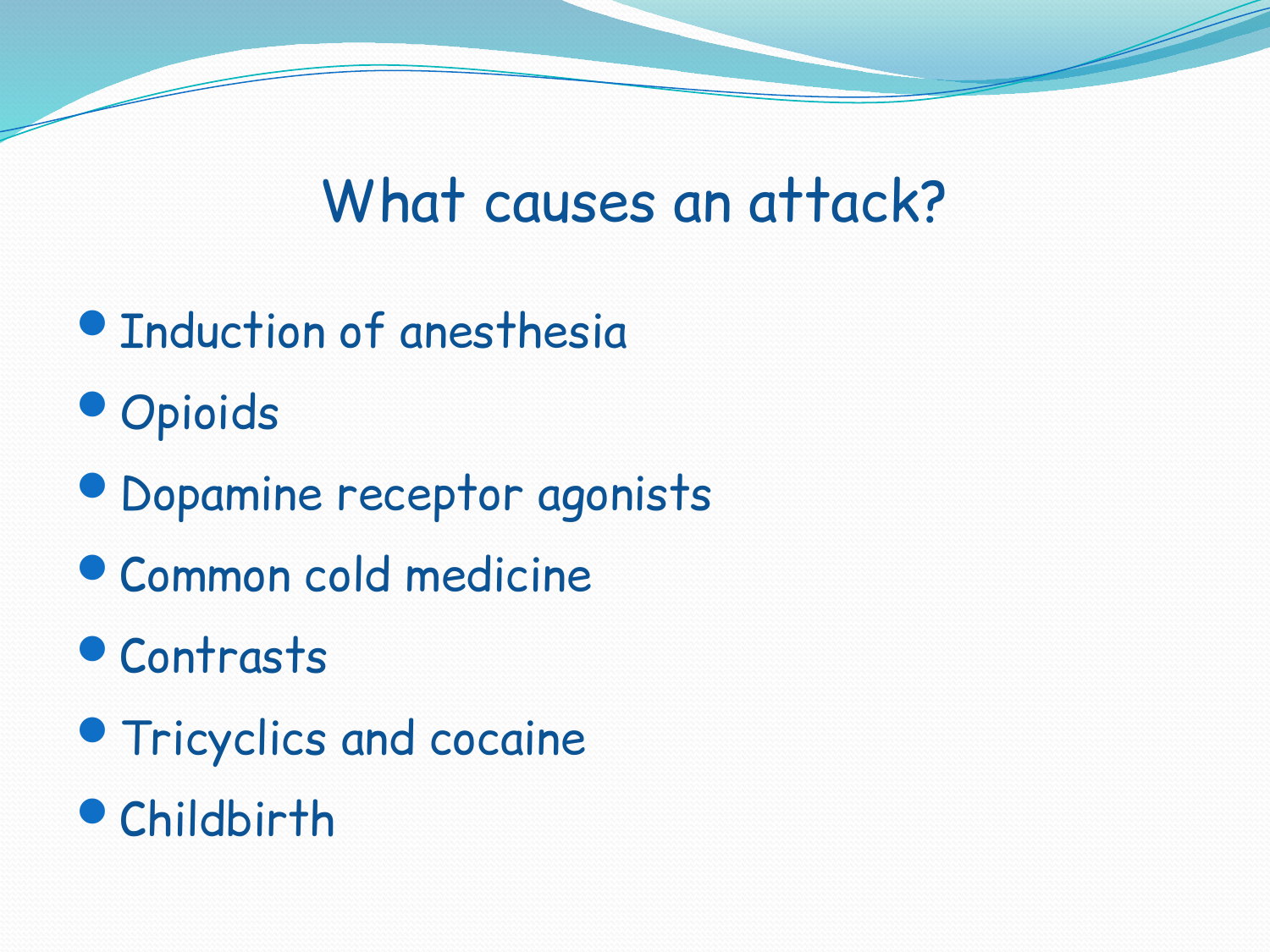

What causes an attack?

Induction of anesthesia

Opioids

Dopamine receptor agonists

Common cold medicine

Contrasts

Tricyclics and cocaine

Childbirth